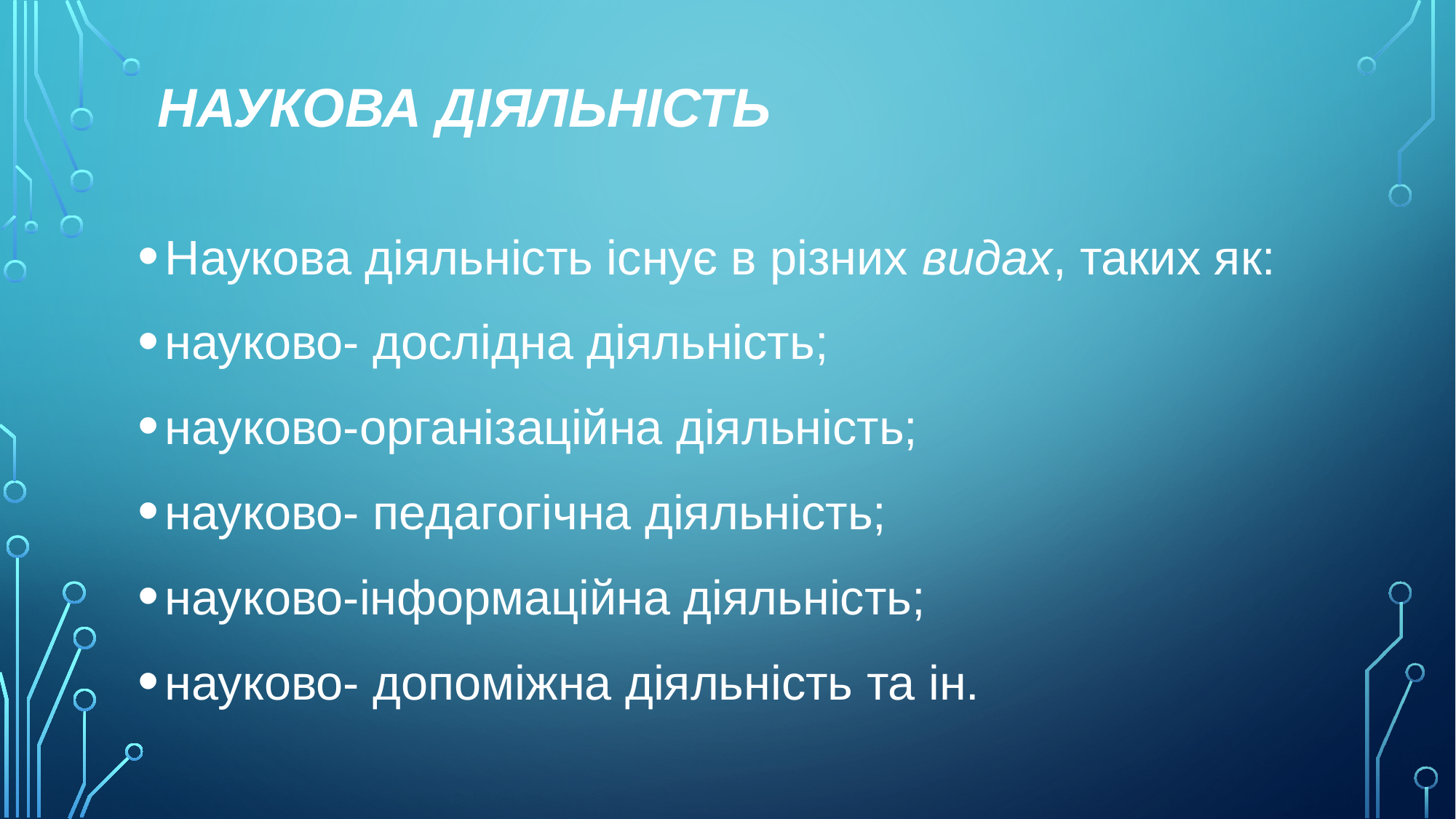

# Наукова діяльність
Наукова діяльність існує в різних видах, таких як:
науково- дослідна діяльність;
науково-організаційна діяльність;
науково- педагогічна діяльність;
науково-інформаційна діяльність;
науково- допоміжна діяльність та ін.